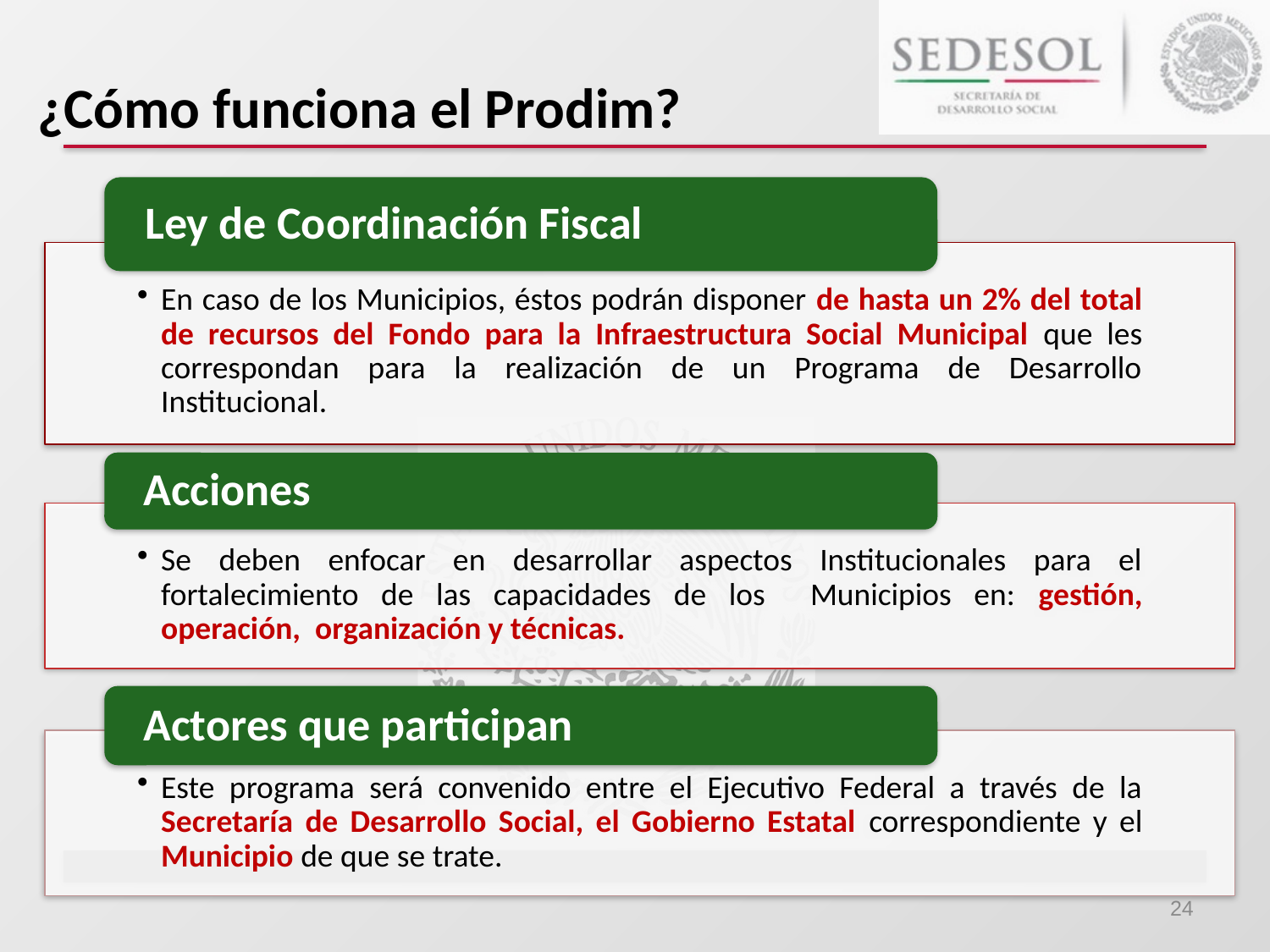

# ¿Cómo funciona el Prodim?
En caso de los Municipios, éstos podrán disponer de hasta un 2% del total de recursos del Fondo para la Infraestructura Social Municipal que les correspondan para la realización de un Programa de Desarrollo Institucional.
Ley de Coordinación Fiscal
Se deben enfocar en desarrollar aspectos Institucionales para el fortalecimiento de las capacidades de los  Municipios en: gestión, operación,  organización y técnicas.
Acciones
Este programa será convenido entre el Ejecutivo Federal a través de la Secretaría de Desarrollo Social, el Gobierno Estatal correspondiente y el Municipio de que se trate.
Actores que participan
24